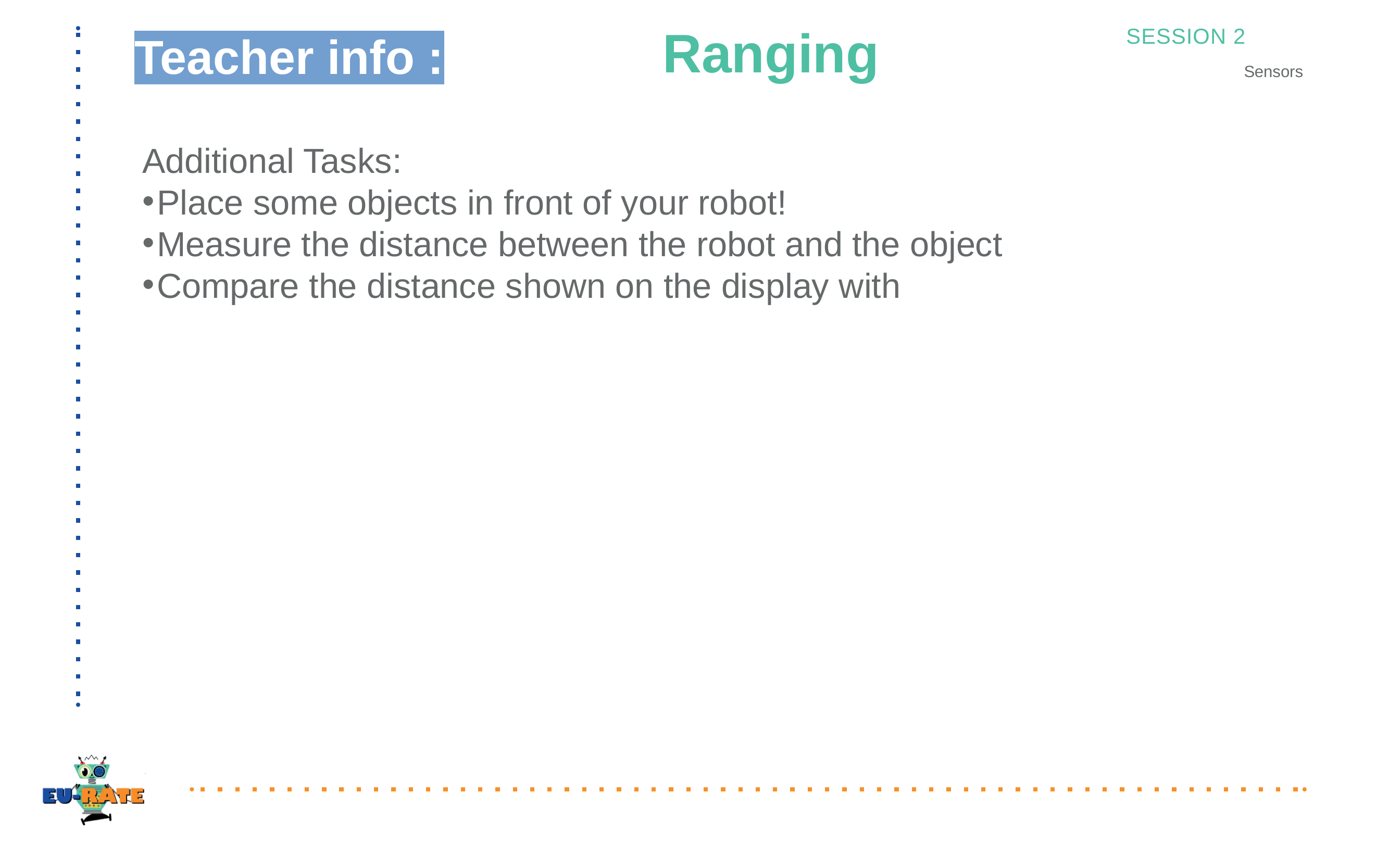

Teacher info :
# Ranging
SESSION 2
Sensors

Additional Tasks:
Place some objects in front of your robot!
Measure the distance between the robot and the object
Compare the distance shown on the display with